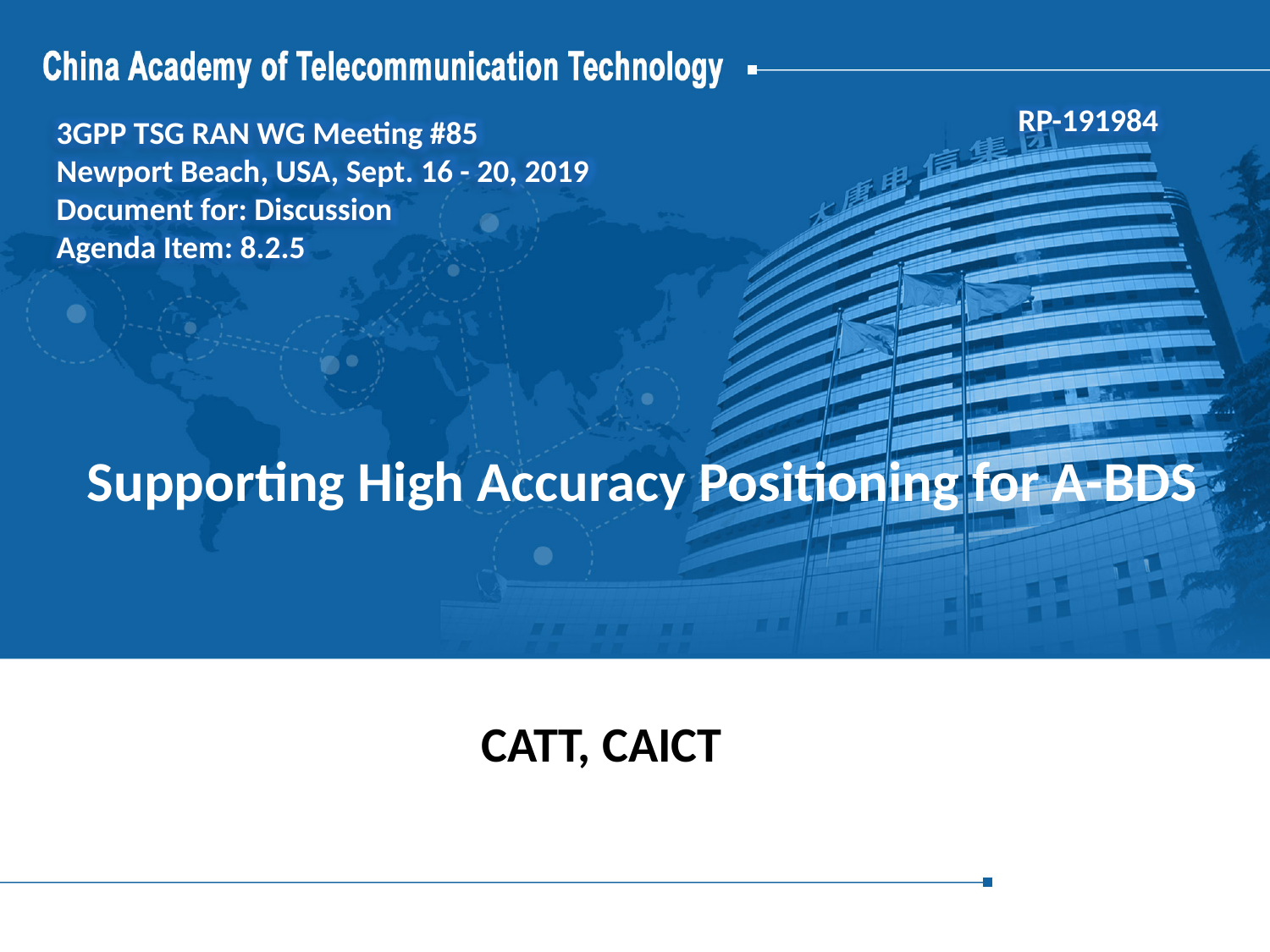

RP-191984
3GPP TSG RAN WG Meeting #85
Newport Beach, USA, Sept. 16 - 20, 2019
Document for: Discussion
Agenda Item: 8.2.5
# Supporting High Accuracy Positioning for A-BDS
CATT, CAICT